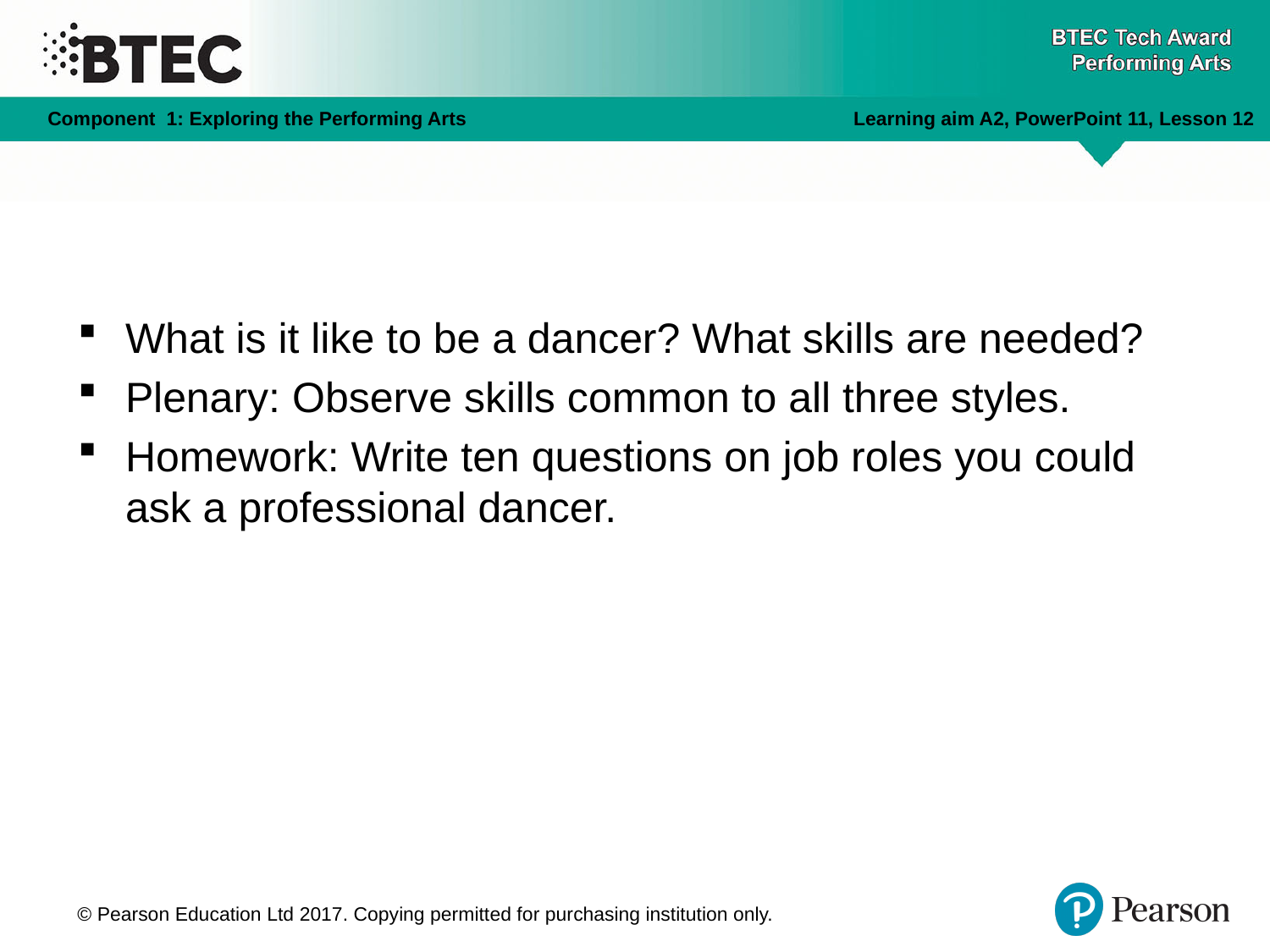

What is it like to be a dancer? What skills are needed?
Plenary: Observe skills common to all three styles.
Homework: Write ten questions on job roles you could ask a professional dancer.

© Pearson Education Ltd 2017. Copying permitted for purchasing institution only.